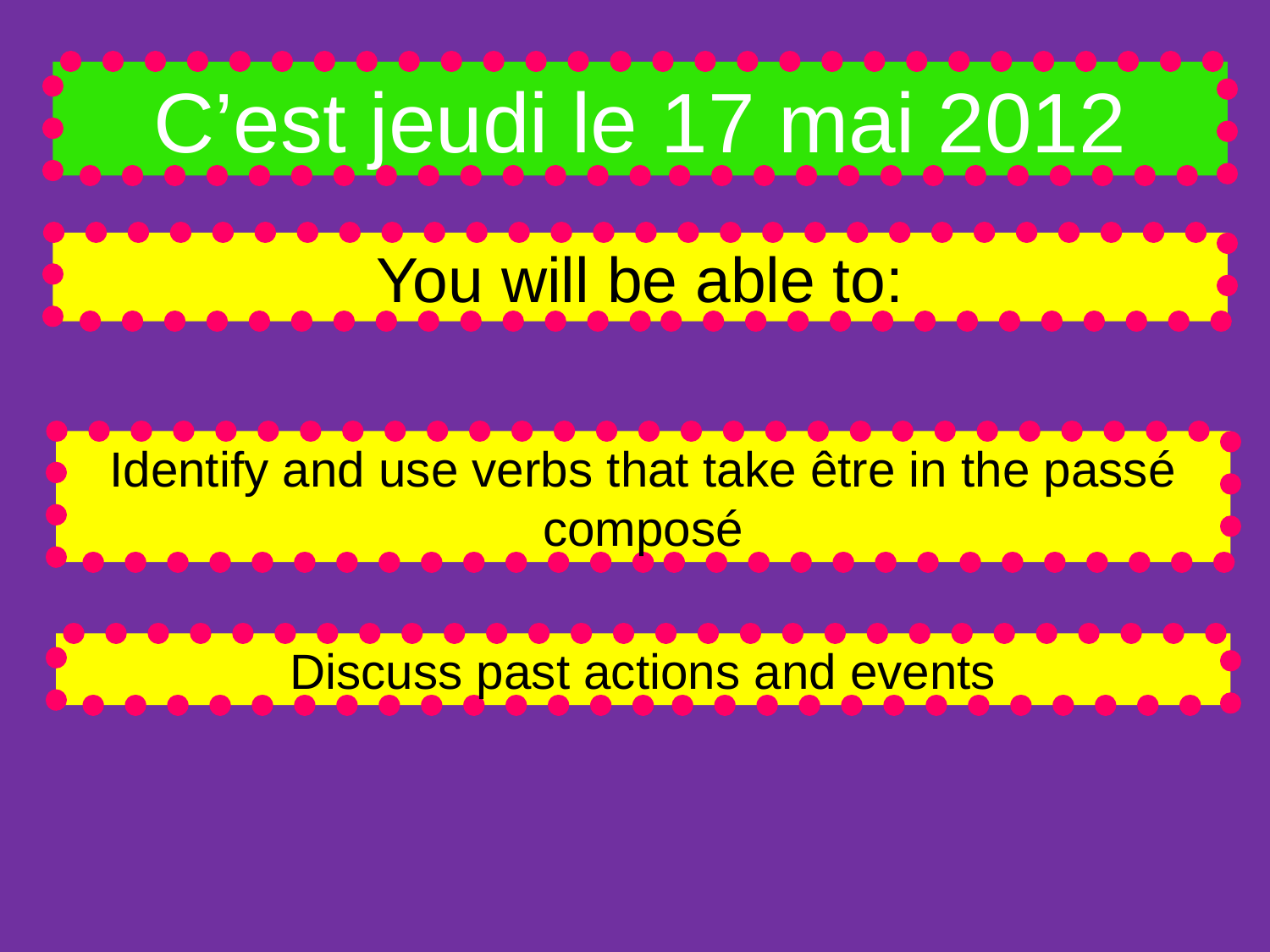

C’est jeudi le 17 mai 2012
You will be able to:
Identify and use verbs that take être in the passé composé
Discuss past actions and events